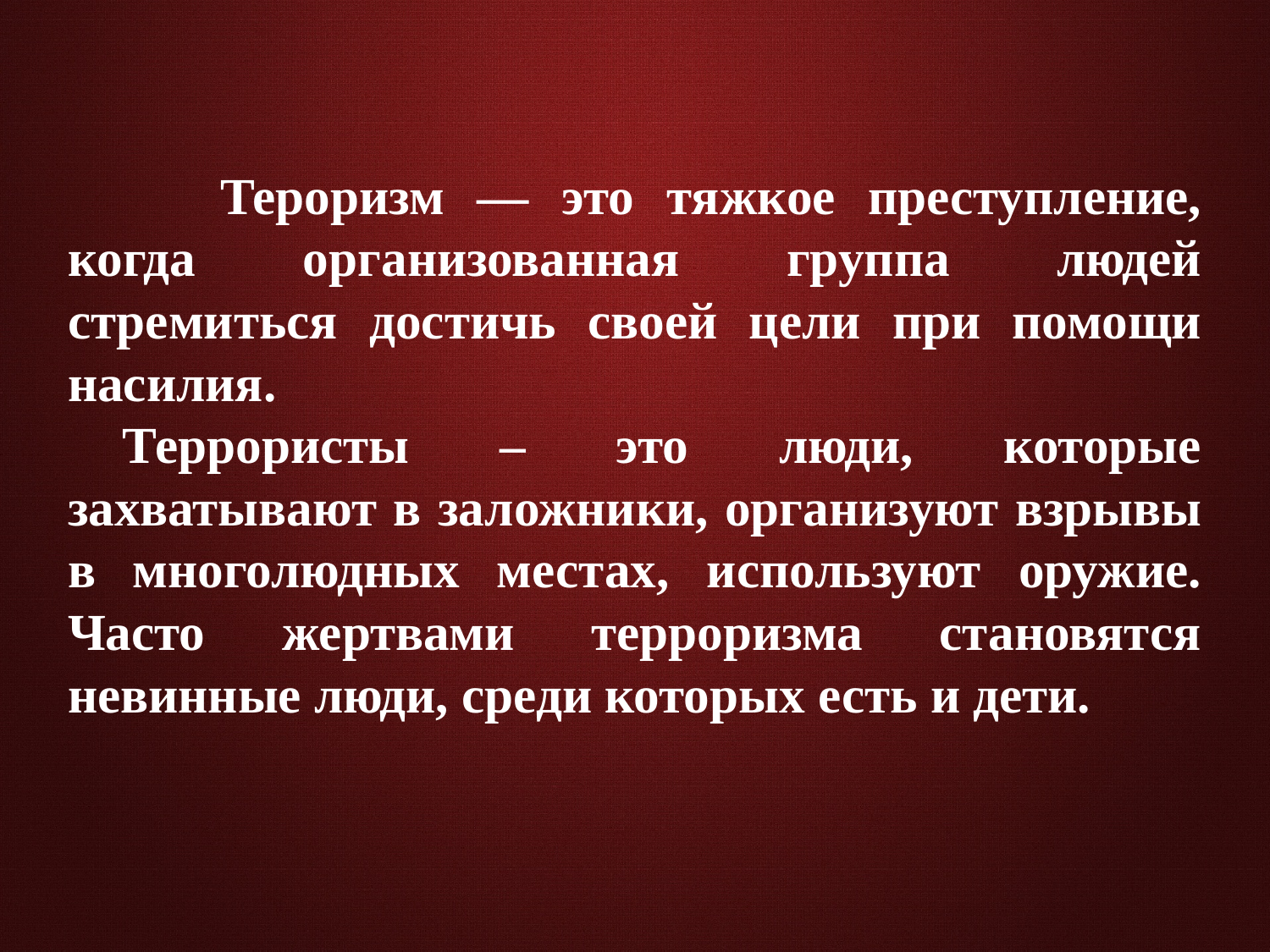

Тероризм — это тяжкое преступление, когда организованная группа людей стремиться достичь своей цели при помощи насилия.
Террористы – это люди, которые захватывают в заложники, организуют взрывы в многолюдных местах, используют оружие. Часто жертвами терроризма становятся невинные люди, среди которых есть и дети.